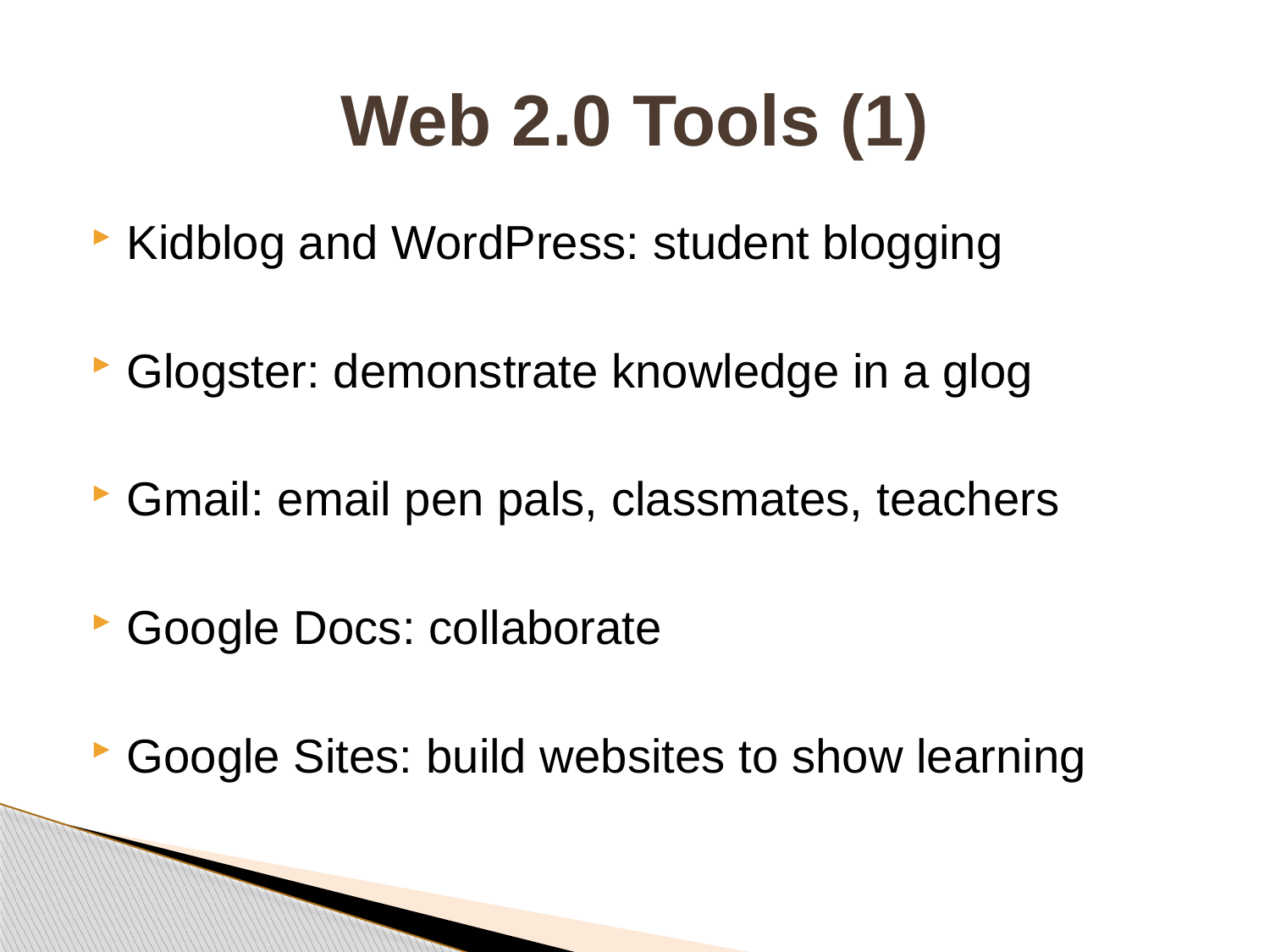

# Web 2.0 Tools (1)
Kidblog and WordPress: student blogging

Glogster: demonstrate knowledge in a glog

Gmail: email pen pals, classmates, teachers

Google Docs: collaborate

Google Sites: build websites to show learning